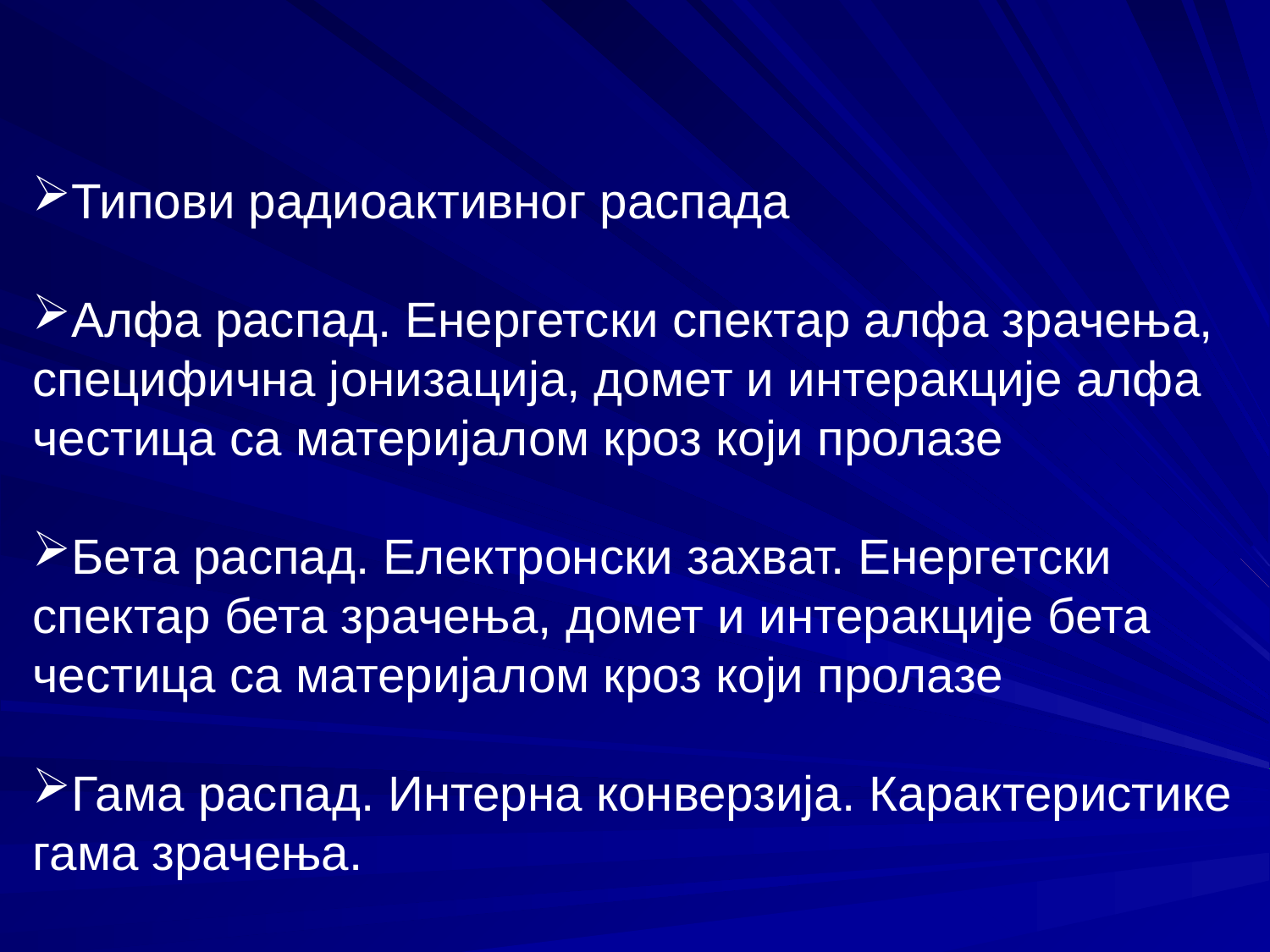

Типови радиоактивног распада

Алфа распад. Енергетски спектар алфа зрачења,
специфична јонизација, домет и интеракције алфа честица са материјалом кроз који пролазе

Бета распад. Електронски захват. Енергетски спектар бета зрачења, домет и интеракције бета честица са материјалом кроз који пролазе

Гама распад. Интерна конверзија. Карактеристике гама зрачења.